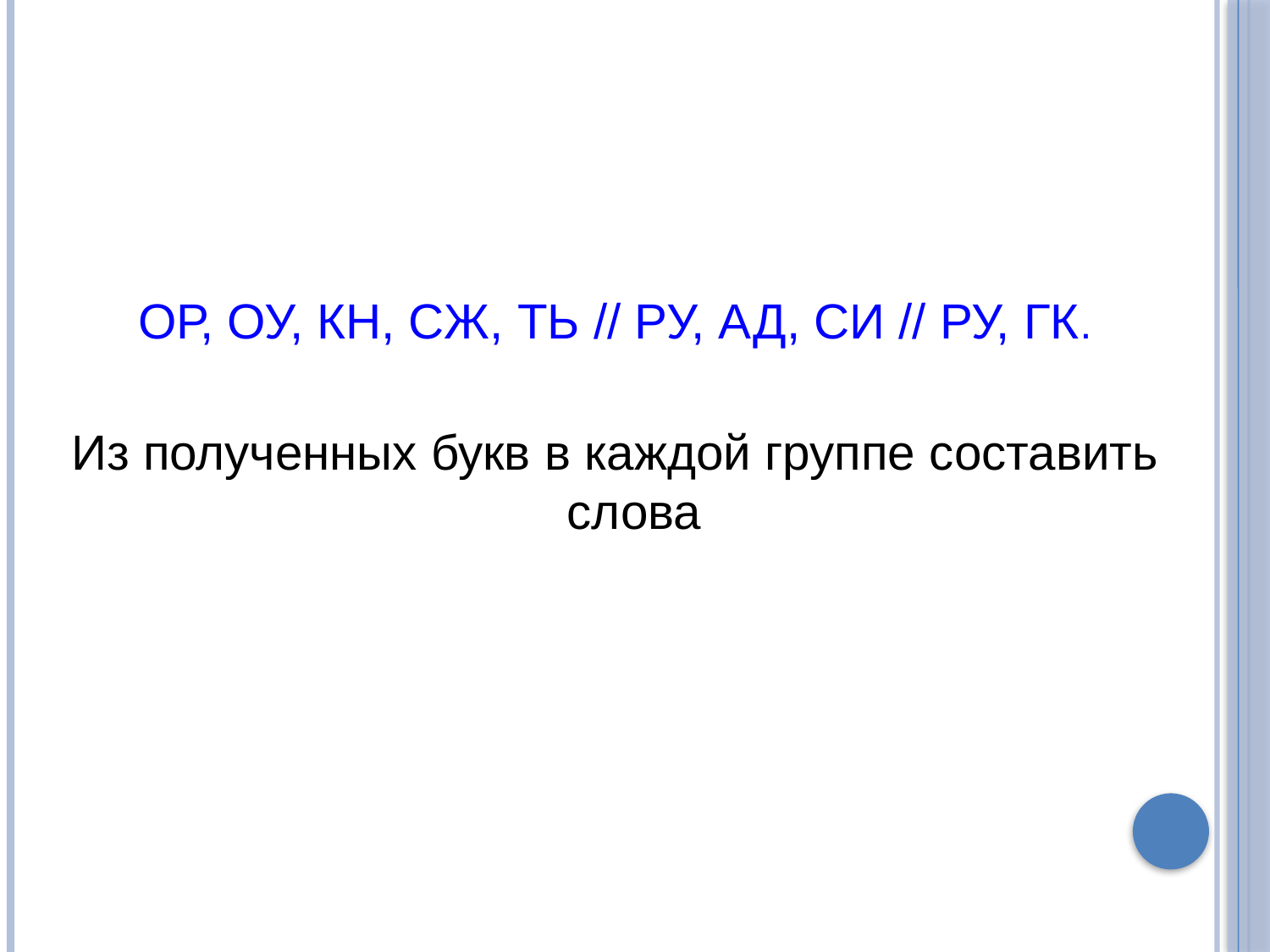

ОР, ОУ, КН, СЖ, ТЬ // РУ, АД, СИ // РУ, ГК.

Из полученных букв в каждой группе составить слова